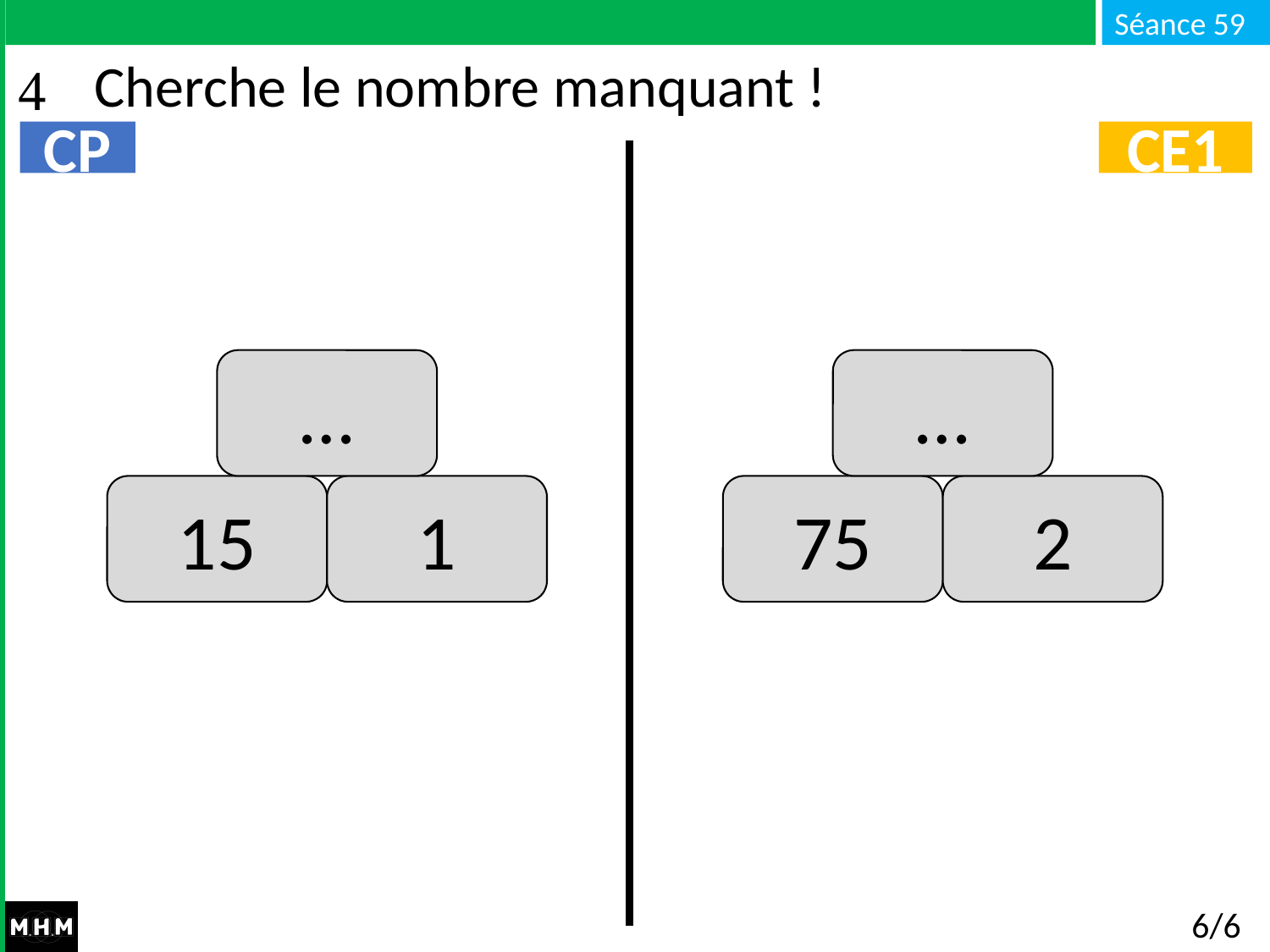

# Cherche le nombre manquant !
CP
CE1
…
…
1
15
2
75
6/6